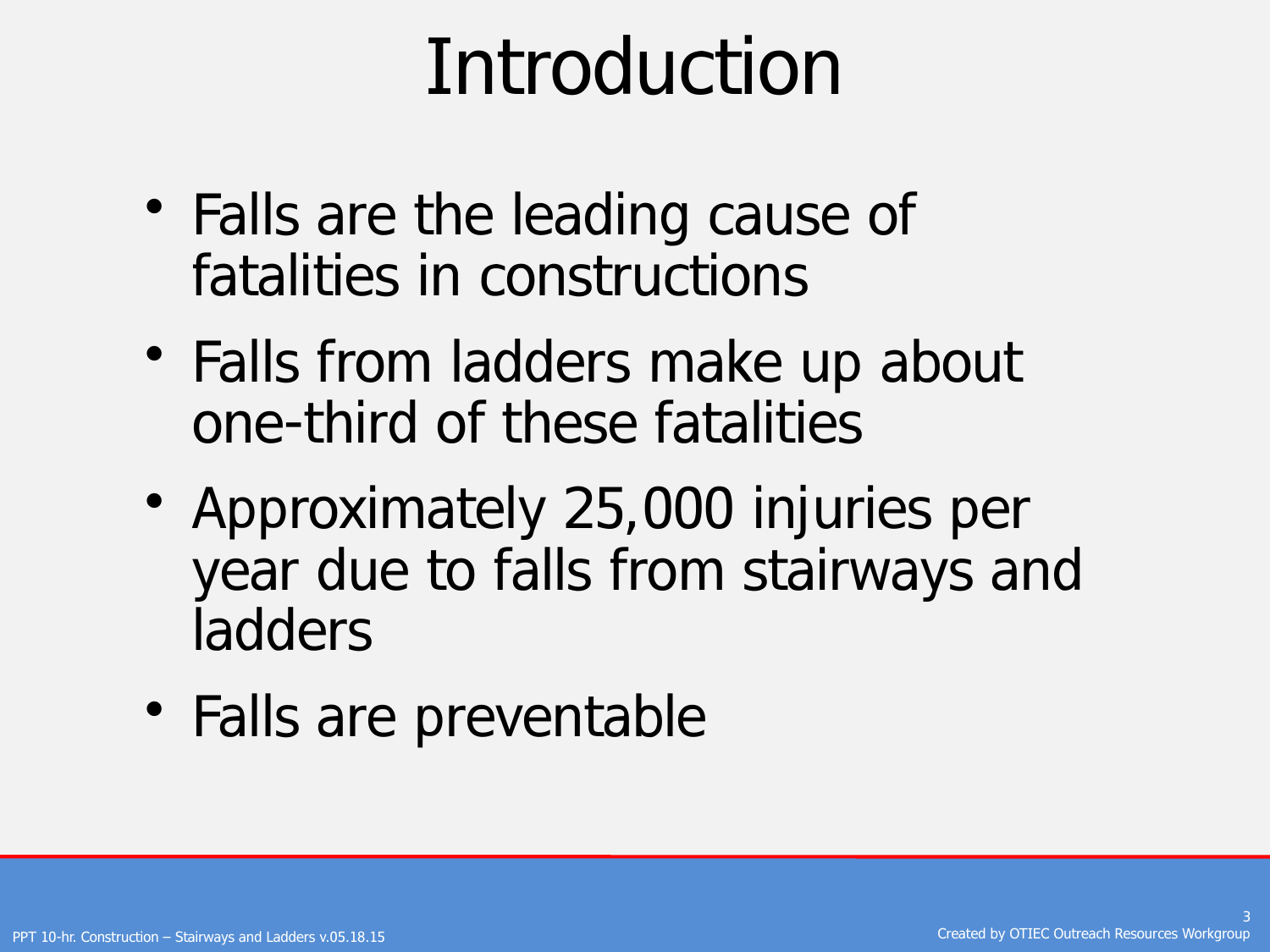

Introduction
Falls are the leading cause of fatalities in constructions
Falls from ladders make up about one-third of these fatalities
Approximately 25,000 injuries per year due to falls from stairways and ladders
Falls are preventable